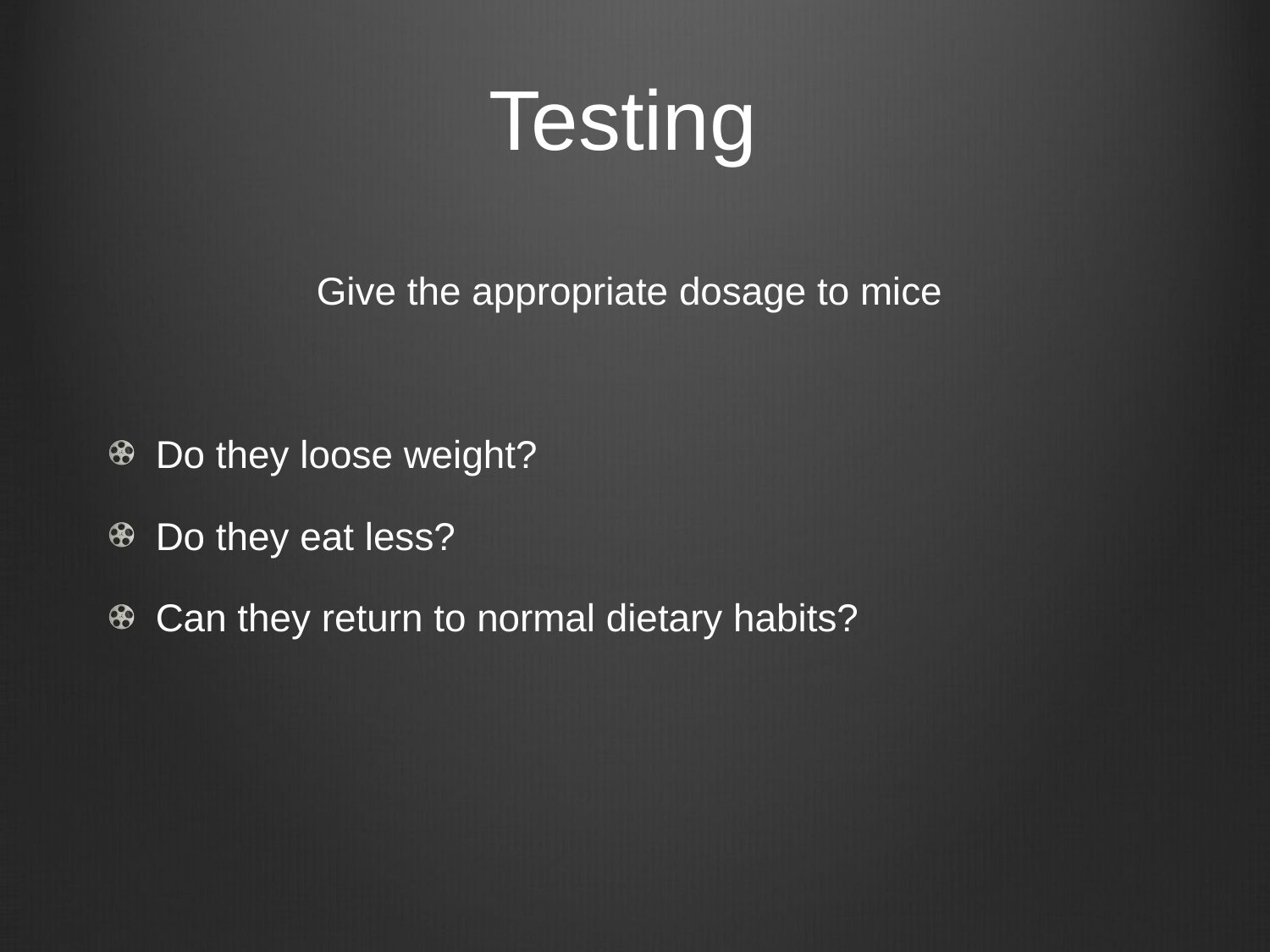

# Testing
Give the appropriate dosage to mice

Do they loose weight?
Do they eat less?
Can they return to normal dietary habits?